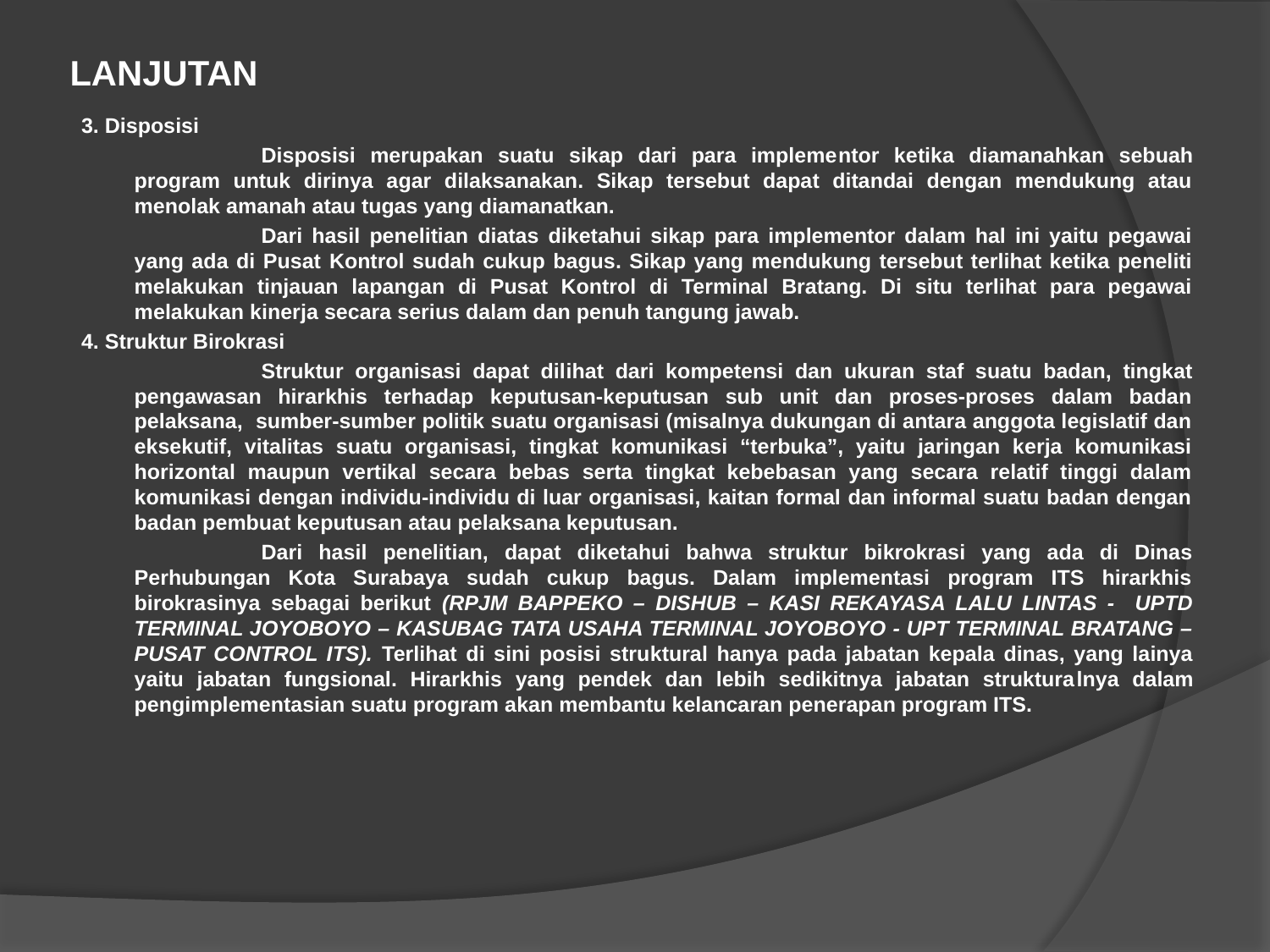

# LANJUTAN
3. Disposisi
		Disposisi merupakan suatu sikap dari para implementor ketika diamanahkan sebuah program untuk dirinya agar dilaksanakan. Sikap tersebut dapat ditandai dengan mendukung atau menolak amanah atau tugas yang diamanatkan.
		Dari hasil penelitian diatas diketahui sikap para implementor dalam hal ini yaitu pegawai yang ada di Pusat Kontrol sudah cukup bagus. Sikap yang mendukung tersebut terlihat ketika peneliti melakukan tinjauan lapangan di Pusat Kontrol di Terminal Bratang. Di situ terlihat para pegawai melakukan kinerja secara serius dalam dan penuh tangung jawab.
4. Struktur Birokrasi
		Struktur organisasi dapat dilihat dari kompetensi dan ukuran staf suatu badan, tingkat pengawasan hirarkhis terhadap keputusan-keputusan sub unit dan proses-proses dalam badan pelaksana,  sumber-sumber politik suatu organisasi (misalnya dukungan di antara anggota legislatif dan eksekutif, vitalitas suatu organisasi, tingkat komunikasi “terbuka”, yaitu jaringan kerja komunikasi horizontal maupun vertikal secara bebas serta tingkat kebebasan yang secara relatif tinggi dalam komunikasi dengan individu-individu di luar organisasi, kaitan formal dan informal suatu badan dengan badan pembuat keputusan atau pelaksana keputusan.
		Dari hasil penelitian, dapat diketahui bahwa struktur bikrokrasi yang ada di Dinas Perhubungan Kota Surabaya sudah cukup bagus. Dalam implementasi program ITS hirarkhis birokrasinya sebagai berikut (RPJM BAPPEKO – DISHUB – KASI REKAYASA LALU LINTAS -  UPTD TERMINAL JOYOBOYO – KASUBAG TATA USAHA TERMINAL JOYOBOYO - UPT TERMINAL BRATANG – PUSAT CONTROL ITS). Terlihat di sini posisi struktural hanya pada jabatan kepala dinas, yang lainya yaitu jabatan fungsional. Hirarkhis yang pendek dan lebih sedikitnya jabatan strukturalnya dalam pengimplementasian suatu program akan membantu kelancaran penerapan program ITS.